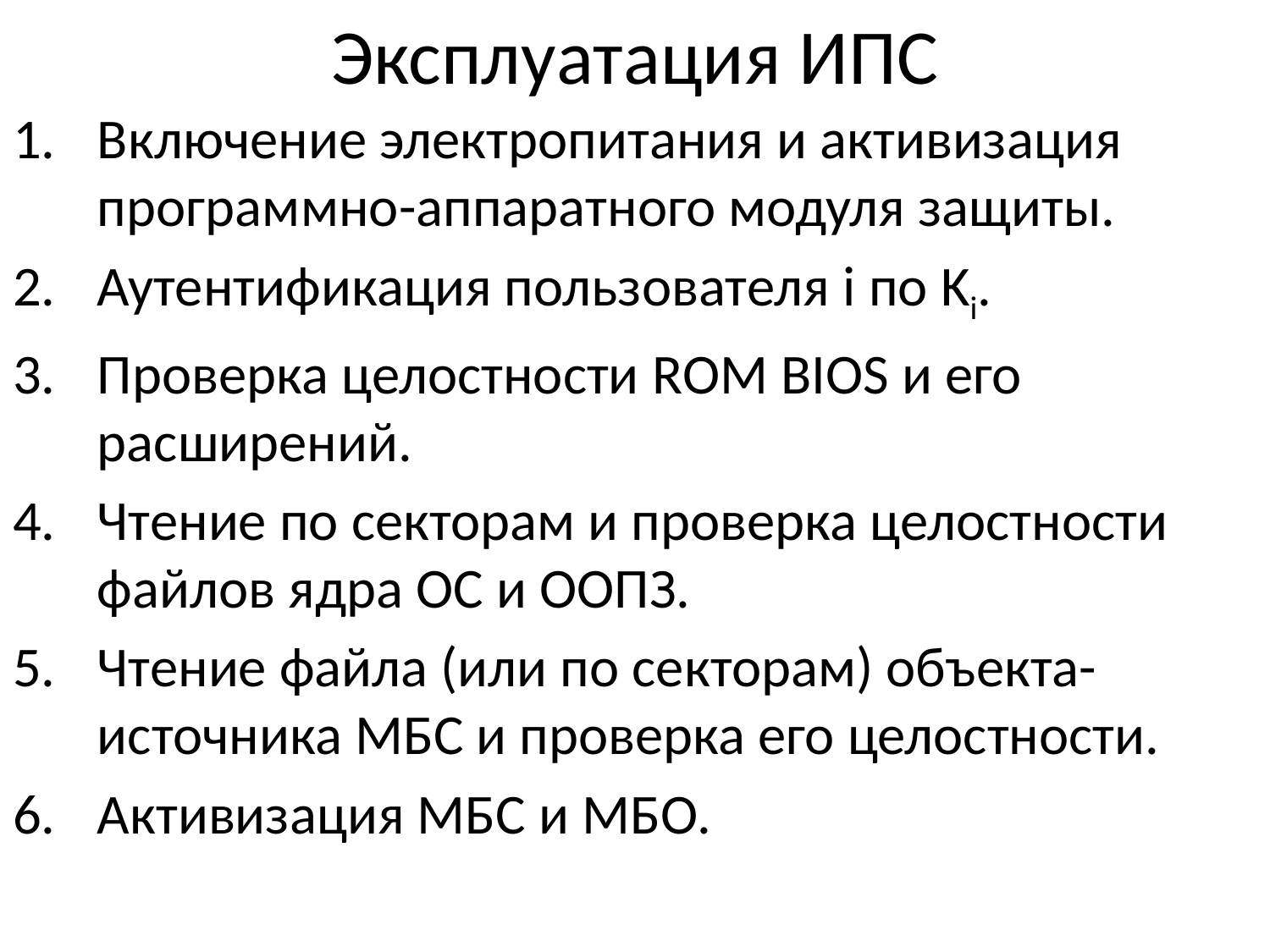

# Эксплуатация ИПС
Включение электропитания и активизация программно-аппаратного модуля защиты.
Аутентификация пользователя i по Ki.
Проверка целостности ROM BIOS и его расширений.
Чтение по секторам и проверка целостности файлов ядра ОС и ООПЗ.
Чтение файла (или по секторам) объекта-источника МБС и проверка его целостности.
Активизация МБС и МБО.